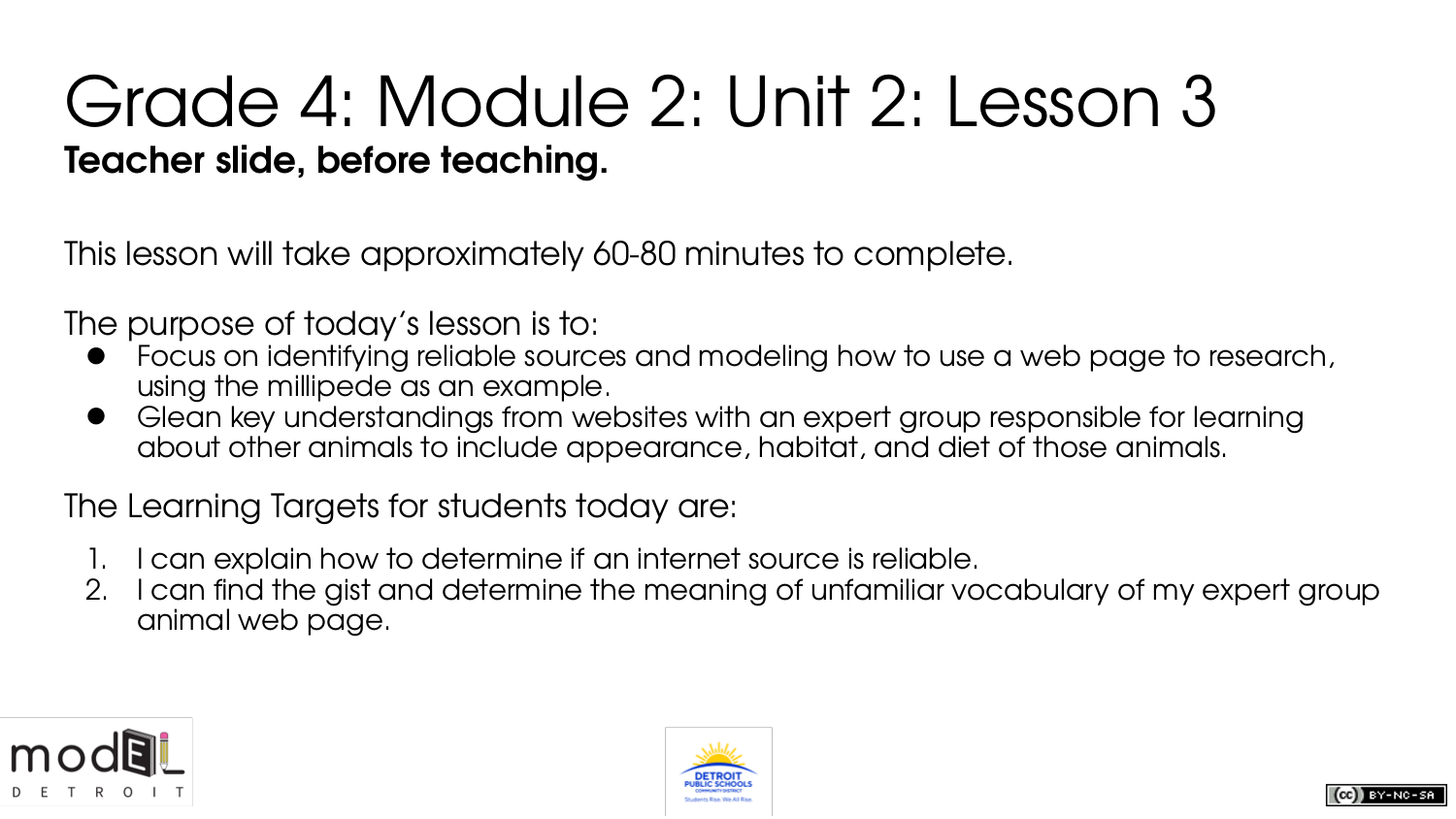

# Grade 4: Module 2: Unit 2: Lesson 3
Teacher slide, before teaching.
This lesson will take approximately 60-80 minutes to complete.

The purpose of today’s lesson is to:
Focus on identifying reliable sources and modeling how to use a web page to research, using the millipede as an example.
Glean key understandings from websites with an expert group responsible for learning about other animals to include appearance, habitat, and diet of those animals.

The Learning Targets for students today are:
I can explain how to determine if an internet source is reliable.
I can find the gist and determine the meaning of unfamiliar vocabulary of my expert group animal web page.